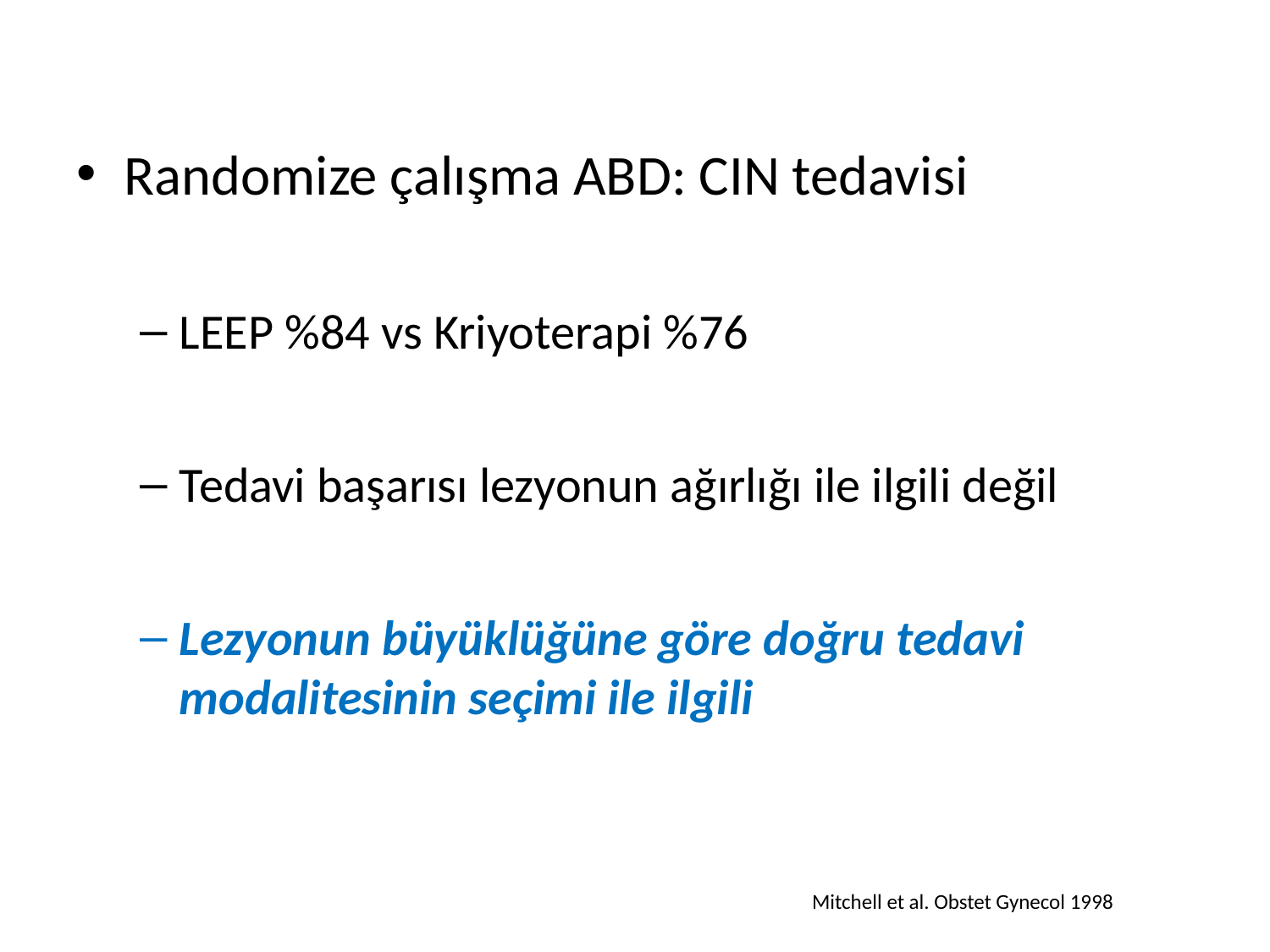

Randomize çalışma ABD: CIN tedavisi

LEEP %84 vs Kriyoterapi %76

Tedavi başarısı lezyonun ağırlığı ile ilgili değil

Lezyonun büyüklüğüne göre doğru tedavi modalitesinin seçimi ile ilgili
Mitchell et al. Obstet Gynecol 1998